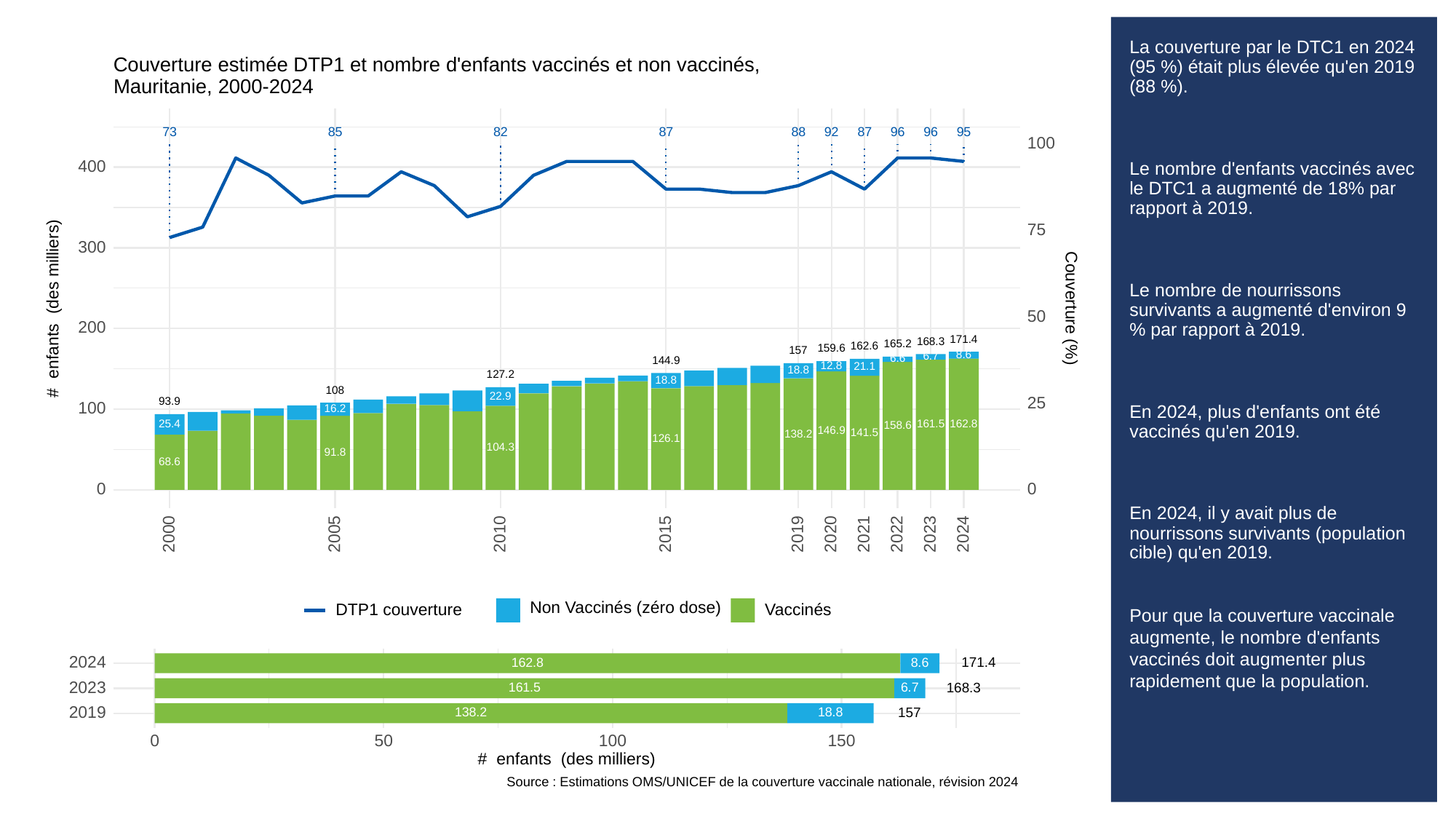

# La couverture par le DTC1 en 2024 (95 %) était plus élevée qu'en 2019 (88 %).

Le nombre d'enfants vaccinés avec le DTC1 a augmenté de 18% par rapport à 2019.

Le nombre de nourrissons survivants a augmenté d'environ 9 % par rapport à 2019.

En 2024, plus d'enfants ont été vaccinés qu'en 2019.

En 2024, il y avait plus de nourrissons survivants (population cible) qu'en 2019.

Pour que la couverture vaccinale augmente, le nombre d'enfants vaccinés doit augmenter plus rapidement que la population.

Couverture estimée DTP1 et nombre d'enfants vaccinés et non vaccinés,
Mauritanie, 2000-2024

73
85
82
87
88
92
87
96
96
95
100

400

75
300

#  enfants  (des milliers)
Couverture (%)
50
200

171.4
168.3
165.2
162.6
159.6
157
8.6

6.7

6.6

144.9

12.8
21.1

18.8

127.2

18.8

108

22.9

25
93.9

100

16.2

162.8
25.4
161.5
158.6
146.9
141.5
138.2

126.1
104.3
91.8

68.6
0
0

2023
2000
2005
2010
2015
2019
2020
2021
2022
2024

Non Vaccinés (zéro dose)
Vaccinés
DTP1 couverture

2024
171.4
162.8
8.6

2023
168.3
161.5
6.7

2019
157
138.2
18.8

0
50
100
150
#  enfants  (des milliers)
Source : Estimations OMS/UNICEF de la couverture vaccinale nationale, révision 2024